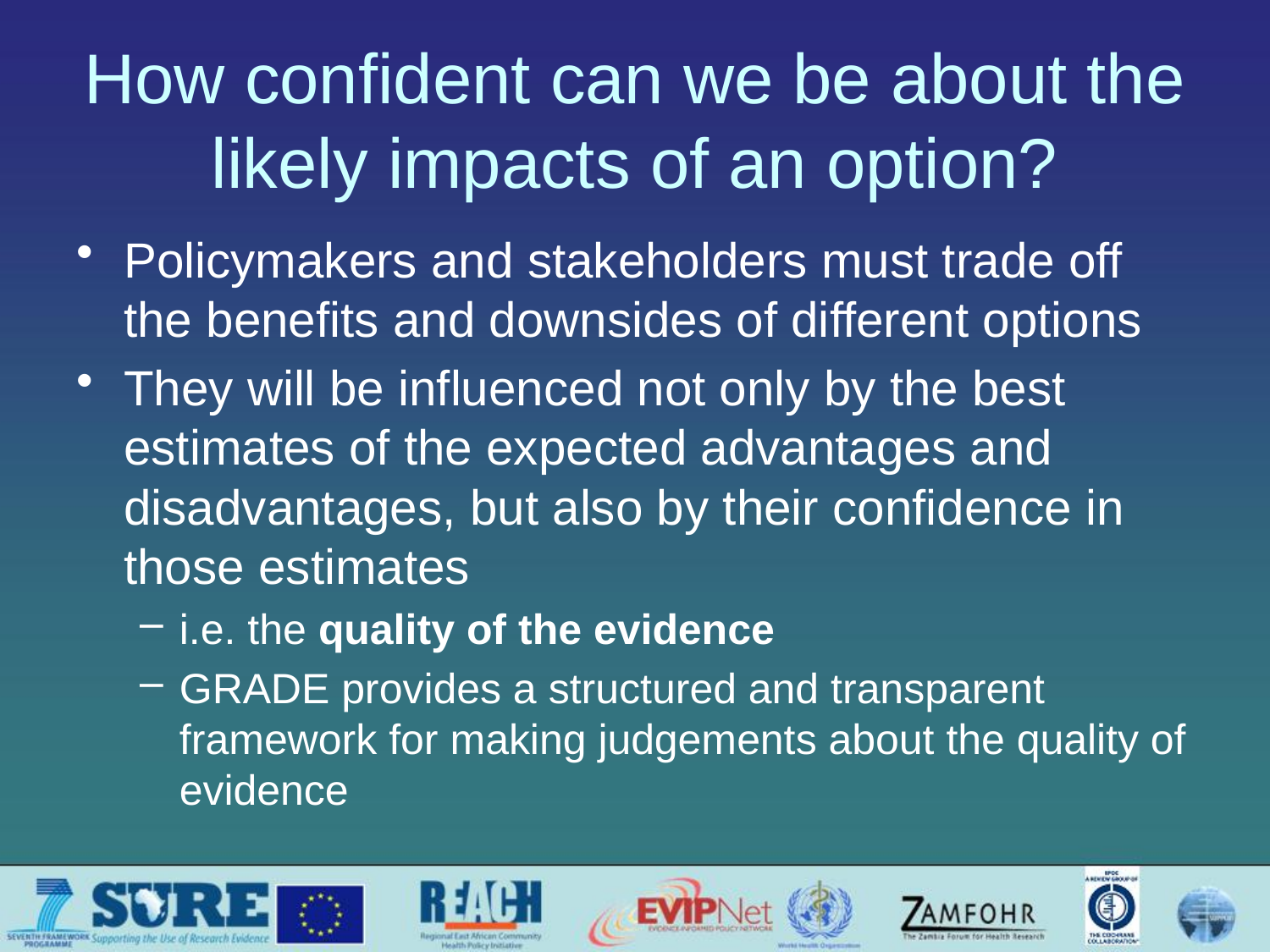

# How confident can we be about the likely impacts of an option?
Policymakers and stakeholders must trade off the benefits and downsides of different options
They will be influenced not only by the best estimates of the expected advantages and disadvantages, but also by their confidence in those estimates
i.e. the quality of the evidence
GRADE provides a structured and transparent framework for making judgements about the quality of evidence